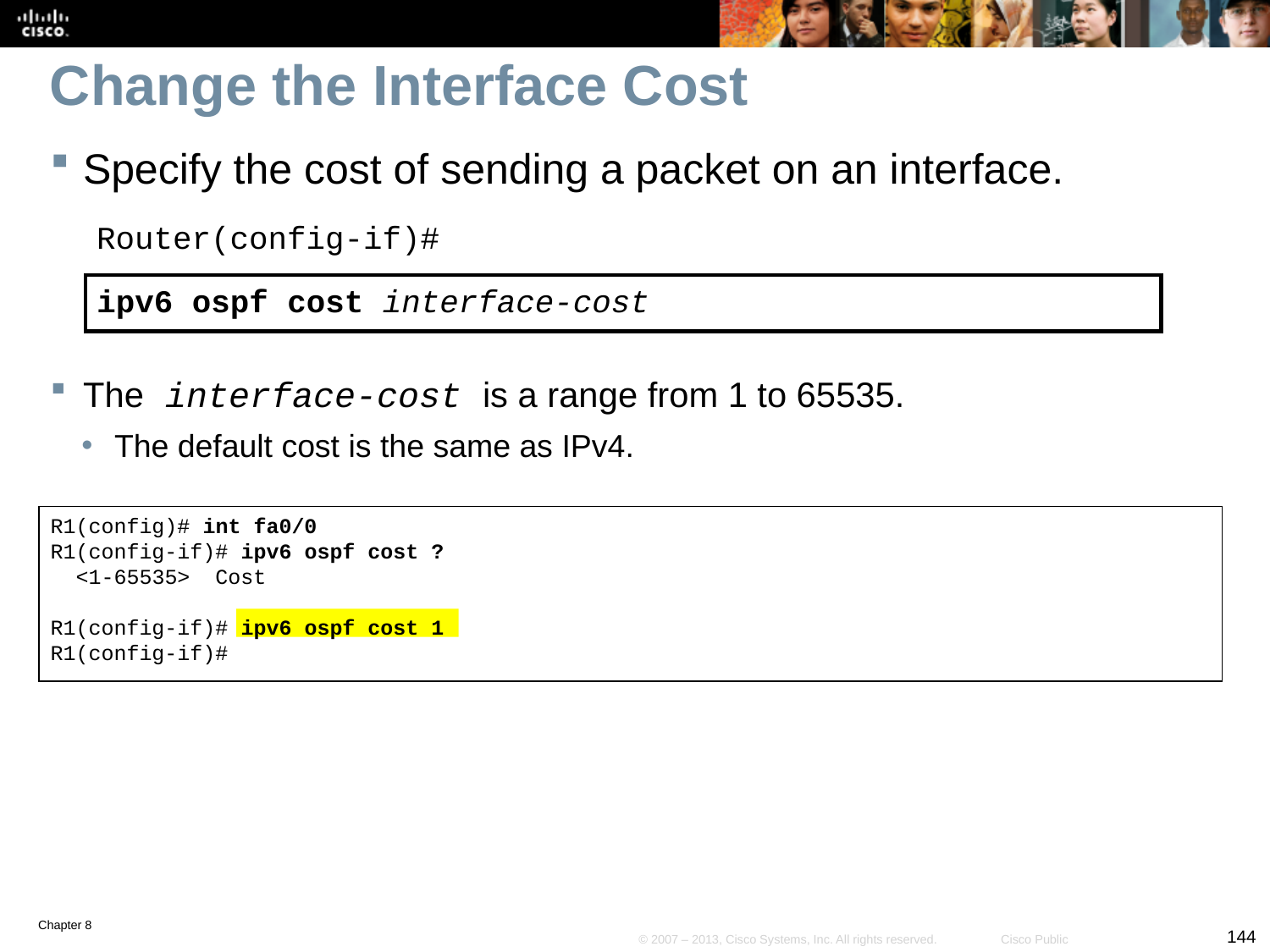

# Change the Interface Cost
Specify the cost of sending a packet on an interface.
Router(config-if)#
ipv6 ospf cost interface-cost
The interface-cost is a range from 1 to 65535.
The default cost is the same as IPv4.
R1(config)# int fa0/0
R1(config-if)# ipv6 ospf cost ?
  <1-65535>  Cost

R1(config-if)# ipv6 ospf cost 1
R1(config-if)#